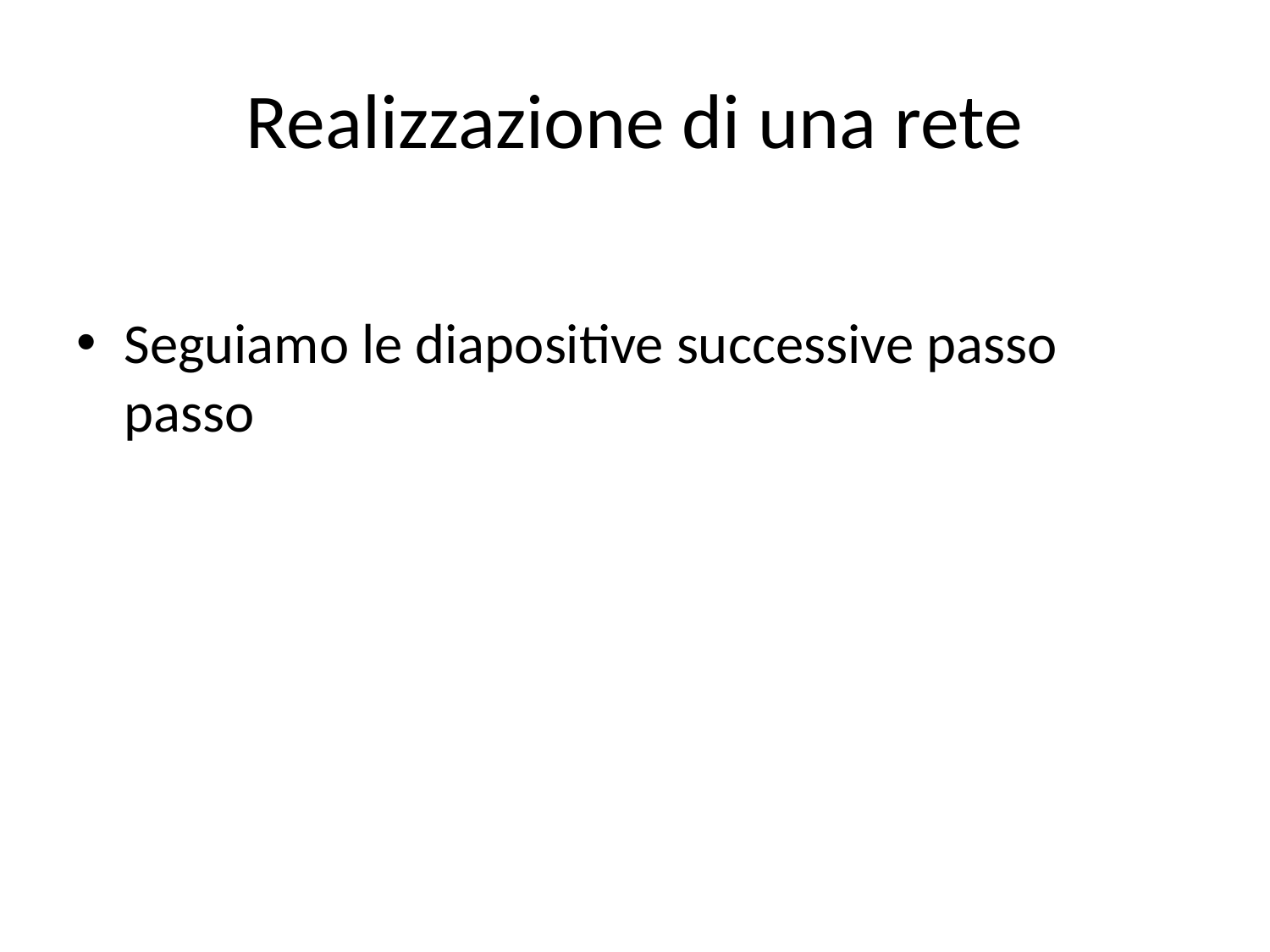

# Realizzazione di una rete

Seguiamo le diapositive successive passo passo